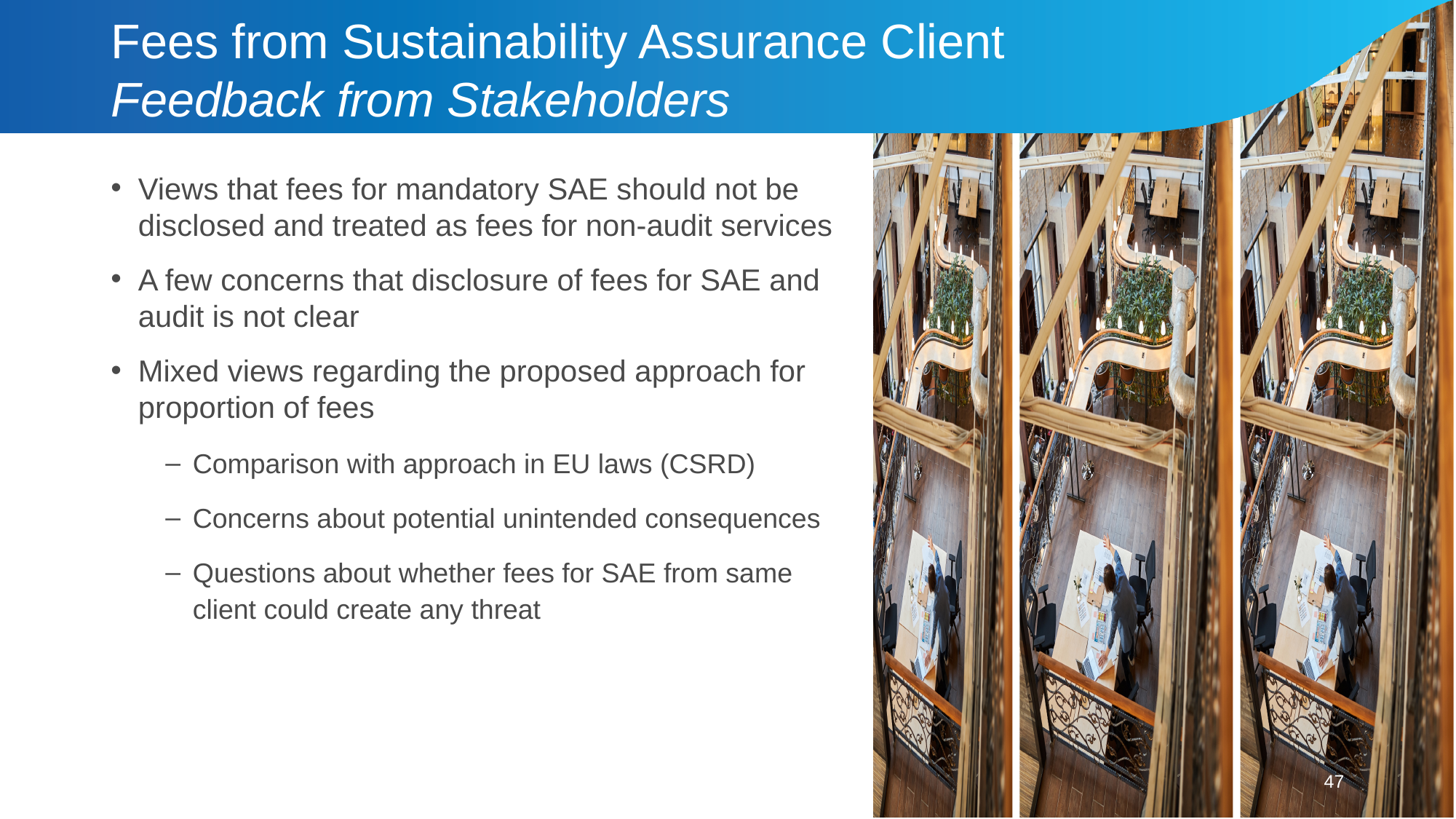

# Fees from Sustainability Assurance Client Feedback from Stakeholders
Views that fees for mandatory SAE should not be disclosed and treated as fees for non-audit services
A few concerns that disclosure of fees for SAE and audit is not clear
Mixed views regarding the proposed approach for proportion of fees
Comparison with approach in EU laws (CSRD)
Concerns about potential unintended consequences
Questions about whether fees for SAE from same client could create any threat
47